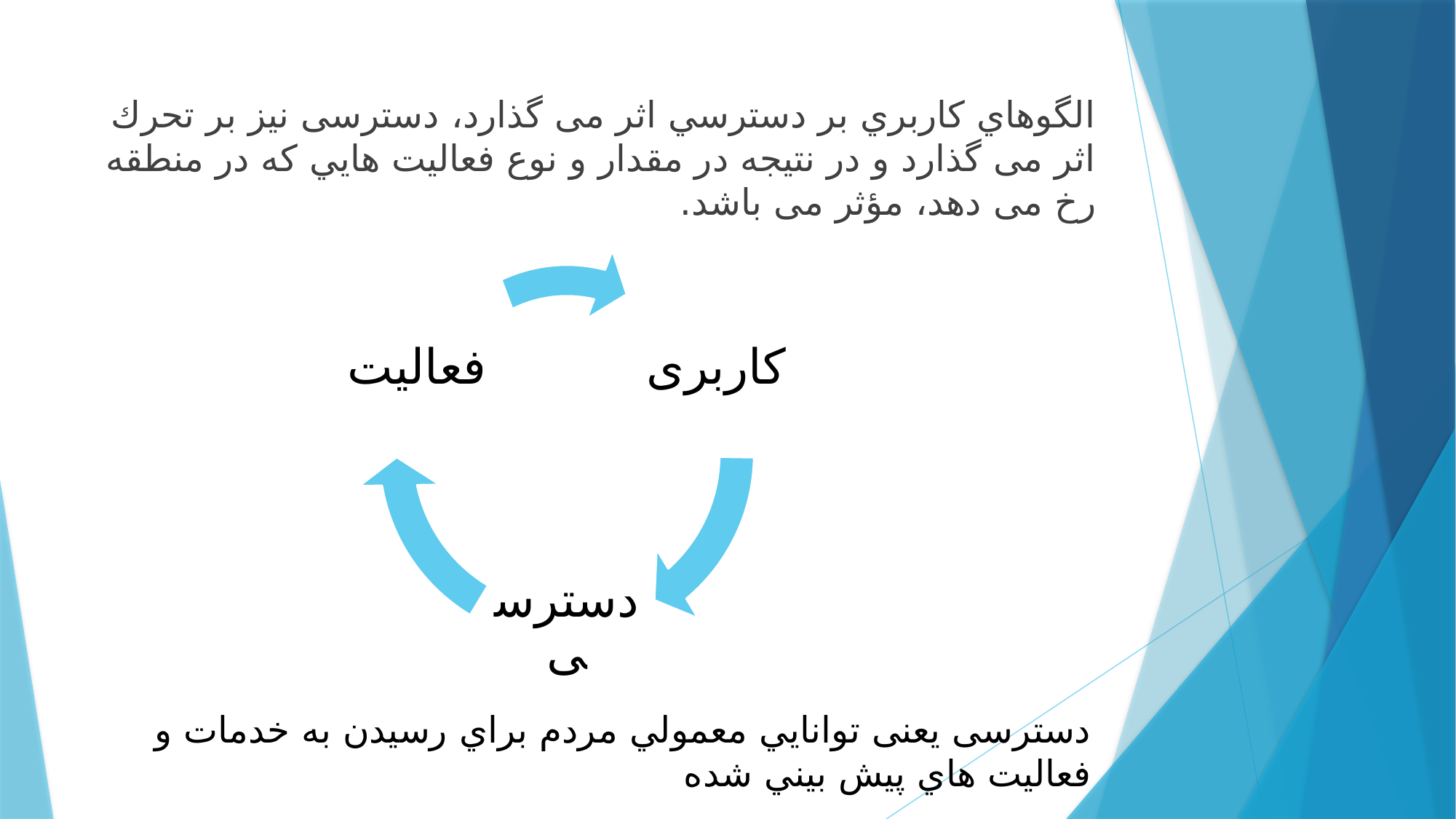

الگوهاي كاربري بر دسترسي اثر می گذارد، دسترسی نیز بر تحرك اثر می گذارد و در نتيجه در مقدار و نوع فعاليت هايي كه در منطقه رخ می دهد، مؤثر می باشد.
کاربری
دسترسی
فعالیت
دسترسی یعنی توانايي معمولي مردم براي رسيدن به خدمات و فعاليت هاي پيش بيني شده